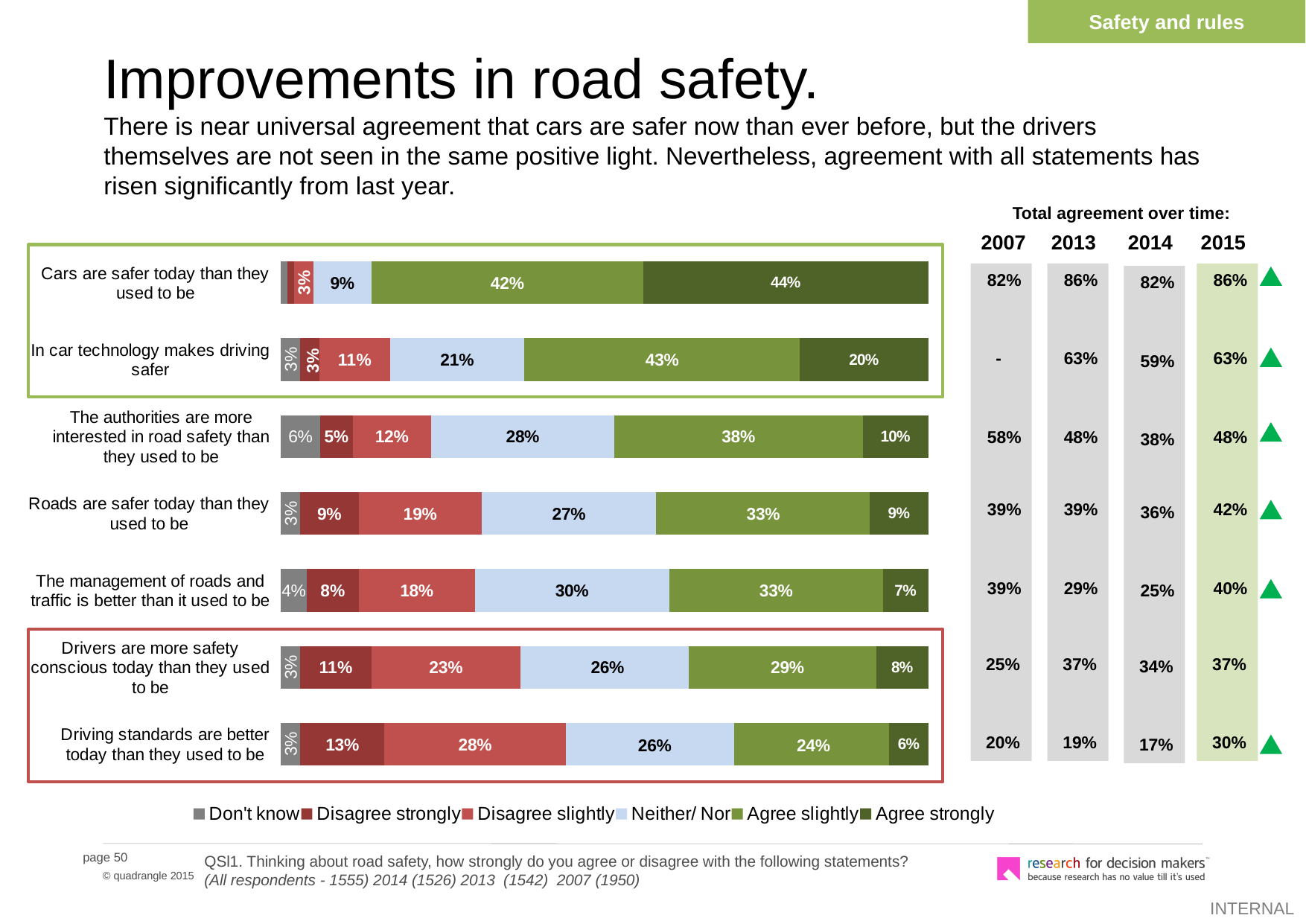

Safety and rules
# Improvements in road safety. There is near universal agreement that cars are safer now than ever before, but the drivers themselves are not seen in the same positive light. Nevertheless, agreement with all statements has risen significantly from last year.

### Chart

| Category | Don't know | Disagree strongly | Disagree slightly | Neither/ Nor | Agree slightly | Agree strongly |
|---|---|---|---|---|---|---|
| Driving standards are better today than they used to be | 0.030000000000000002 | 0.13 | 0.2800000000000001 | 0.26 | 0.2400000000000002 | 0.06000000000000003 |
| Drivers are more safety conscious today than they used to be | 0.030000000000000002 | 0.11 | 0.23 | 0.26 | 0.2900000000000003 | 0.08000000000000004 |
| The management of roads and traffic is better than it used to be | 0.04000000000000002 | 0.08000000000000004 | 0.18000000000000024 | 0.3000000000000003 | 0.3300000000000035 | 0.07000000000000002 |
| Roads are safer today than they used to be | 0.030000000000000002 | 0.09000000000000002 | 0.19 | 0.27 | 0.3300000000000035 | 0.09000000000000002 |
| The authorities are more interested in road safety than they used to be | 0.06000000000000003 | 0.05 | 0.12000000000000002 | 0.2800000000000001 | 0.3800000000000031 | 0.1 |
| In car technology makes driving safer | 0.030000000000000002 | 0.030000000000000002 | 0.11 | 0.21000000000000021 | 0.4300000000000004 | 0.2 |
| Cars are safer today than they used to be | 0.010000000000000005 | 0.010000000000000005 | 0.030000000000000002 | 0.09000000000000002 | 0.4200000000000003 | 0.44 |
Total agreement over time:
2007
2013
2014
2015

82%

86%

86%
82%

-
63%
63%
59%

58%
48%
48%

38%
39%
39%
42%
36%

39%
29%
40%
25%

25%
37%
37%
34%
20%
19%
30%
17%

QSl1. Thinking about road safety, how strongly do you agree or disagree with the following statements?
(All respondents - 1555) 2014 (1526) 2013  (1542)  2007 (1950)